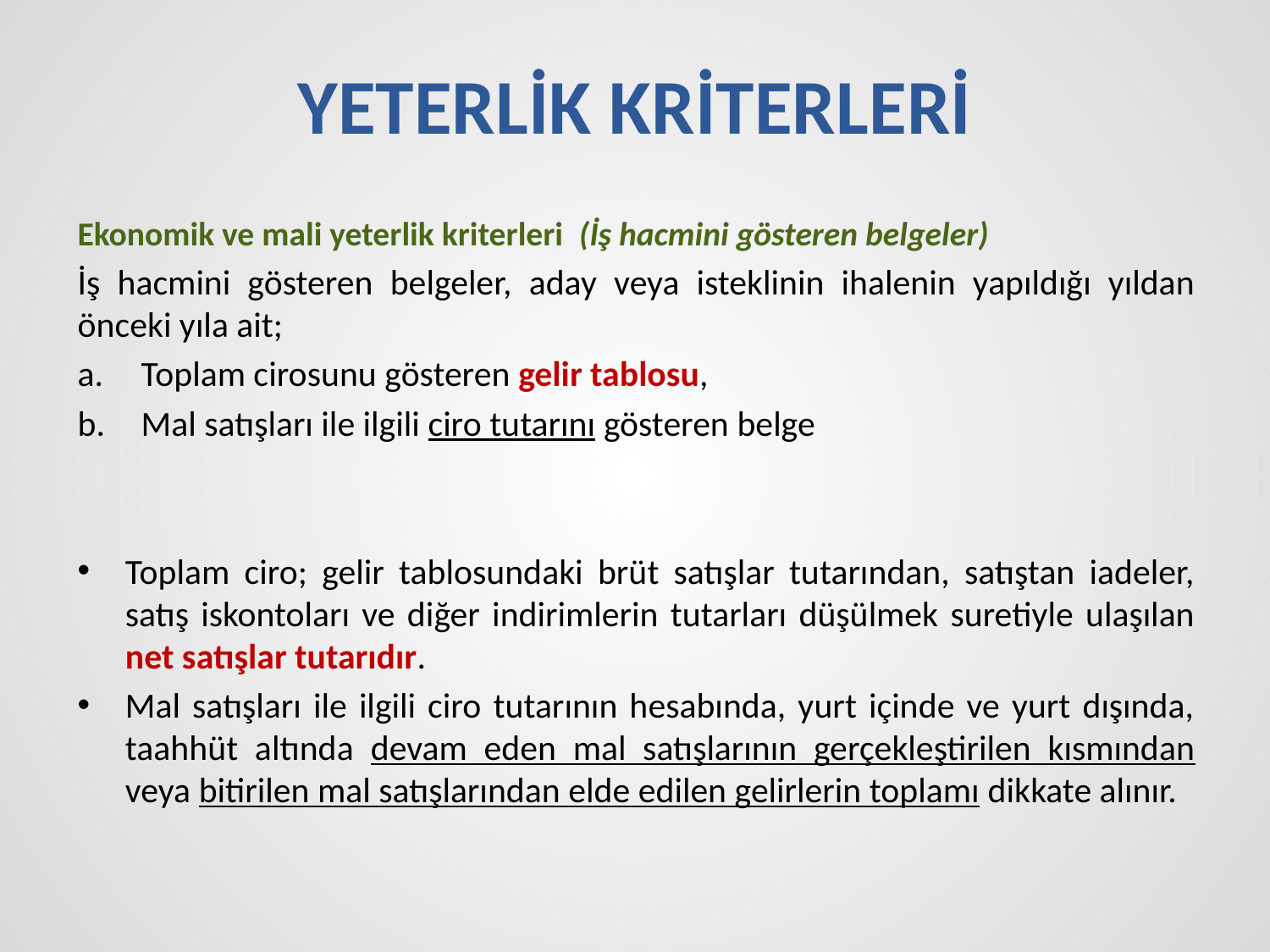

# YETERLİK KRİTERLERİ
Ekonomik ve mali yeterlik kriterleri  (İş hacmini gösteren belgeler)
İş hacmini gösteren belgeler, aday veya isteklinin ihalenin yapıldığı yıldan önceki yıla ait;
Toplam cirosunu gösteren gelir tablosu,
Mal satışları ile ilgili ciro tutarını gösteren belge

Toplam ciro; gelir tablosundaki brüt satışlar tutarından, satıştan iadeler, satış iskontoları ve diğer indirimlerin tutarları düşülmek suretiyle ulaşılan net satışlar tutarıdır.
Mal satışları ile ilgili ciro tutarının hesabında, yurt içinde ve yurt dışında, taahhüt altında devam eden mal satışlarının gerçekleştirilen kısmından veya bitirilen mal satışlarından elde edilen gelirlerin toplamı dikkate alınır.